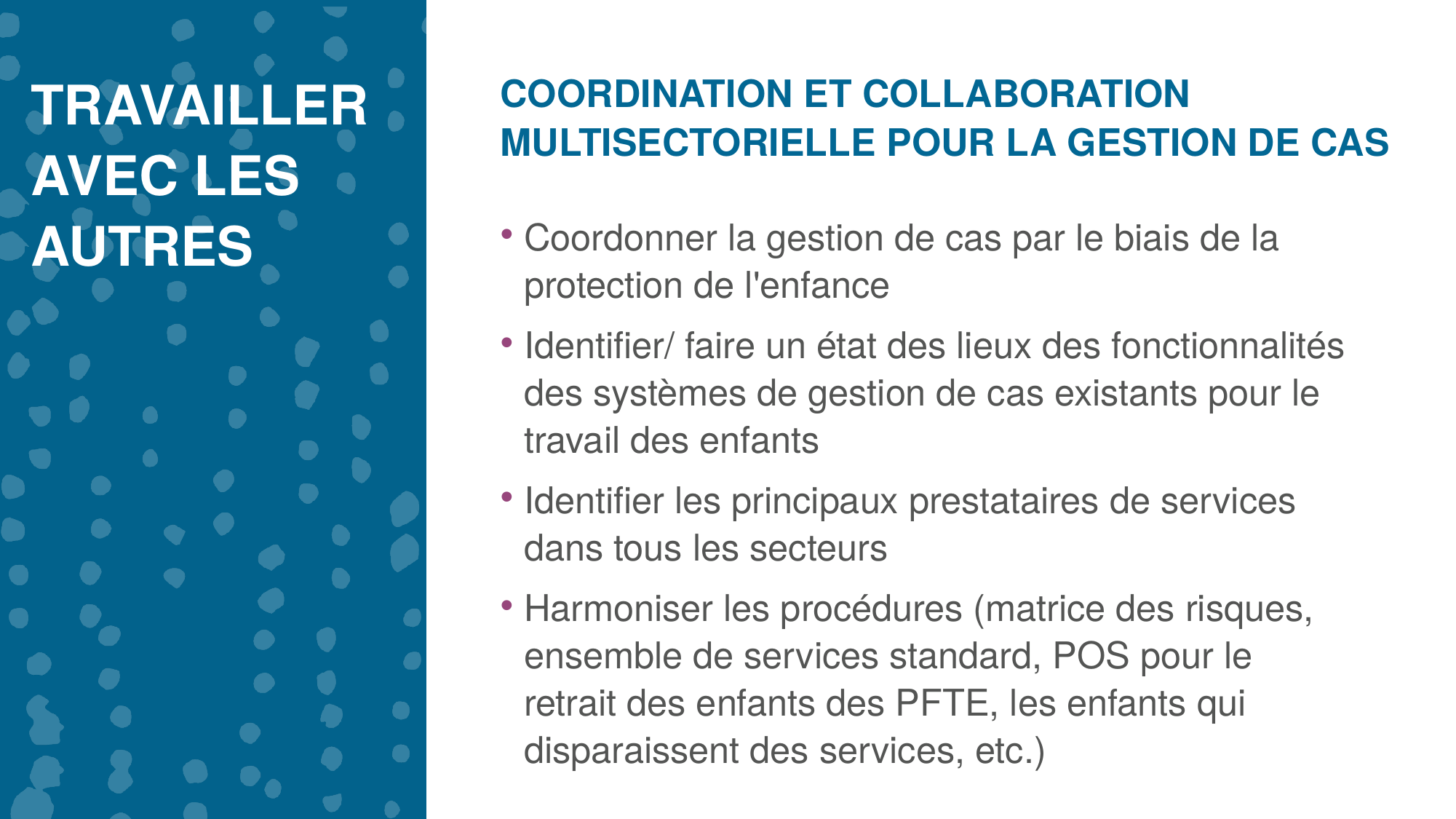

TRAVAILLER AVEC LES AUTRES
COORDINATION ET COLLABORATION MULTISECTORIELLE POUR LA GESTION DE CAS
Coordonner la gestion de cas par le biais de la protection de l'enfance
Identifier/ faire un état des lieux des fonctionnalités des systèmes de gestion de cas existants pour le travail des enfants
Identifier les principaux prestataires de services dans tous les secteurs
Harmoniser les procédures (matrice des risques, ensemble de services standard, POS pour le retrait des enfants des PFTE, les enfants qui disparaissent des services, etc.)